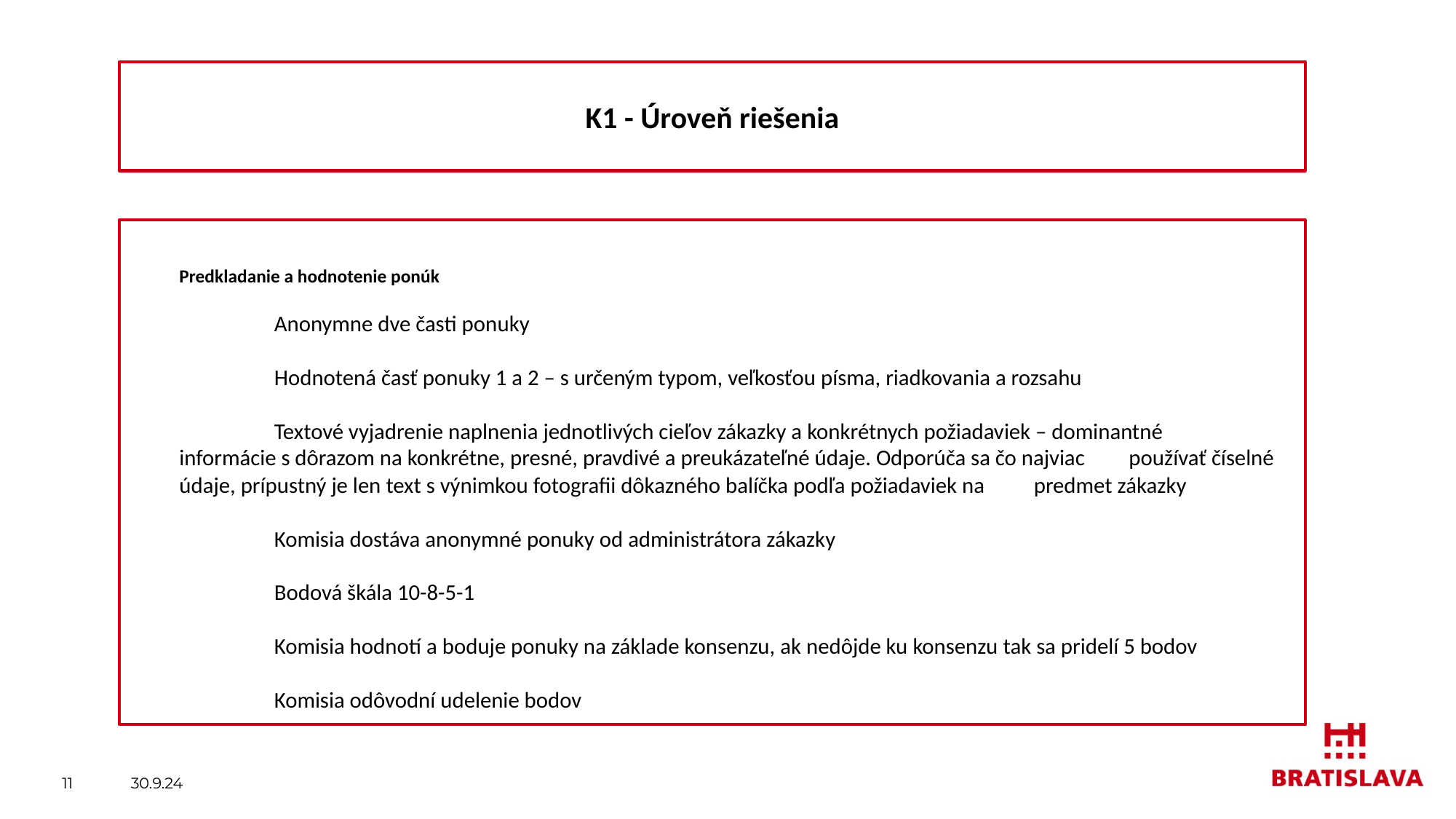

K1 - Úroveň riešenia

Predkladanie a hodnotenie ponúk

	Anonymne dve časti ponuky

	Hodnotená časť ponuky 1 a 2 – s určeným typom, veľkosťou písma, riadkovania a rozsahu

	Textové vyjadrenie naplnenia jednotlivých cieľov zákazky a konkrétnych požiadaviek – dominantné 	informácie s dôrazom na konkrétne, presné, pravdivé a preukázateľné údaje. Odporúča sa čo najviac 	používať číselné údaje, prípustný je len text s výnimkou fotografii dôkazného balíčka podľa požiadaviek na 	predmet zákazky

	Komisia dostáva anonymné ponuky od administrátora zákazky

	Bodová škála 10-8-5-1

	Komisia hodnotí a boduje ponuky na základe konsenzu, ak nedôjde ku konsenzu tak sa pridelí 5 bodov

	Komisia odôvodní udelenie bodov

11
30.9.24